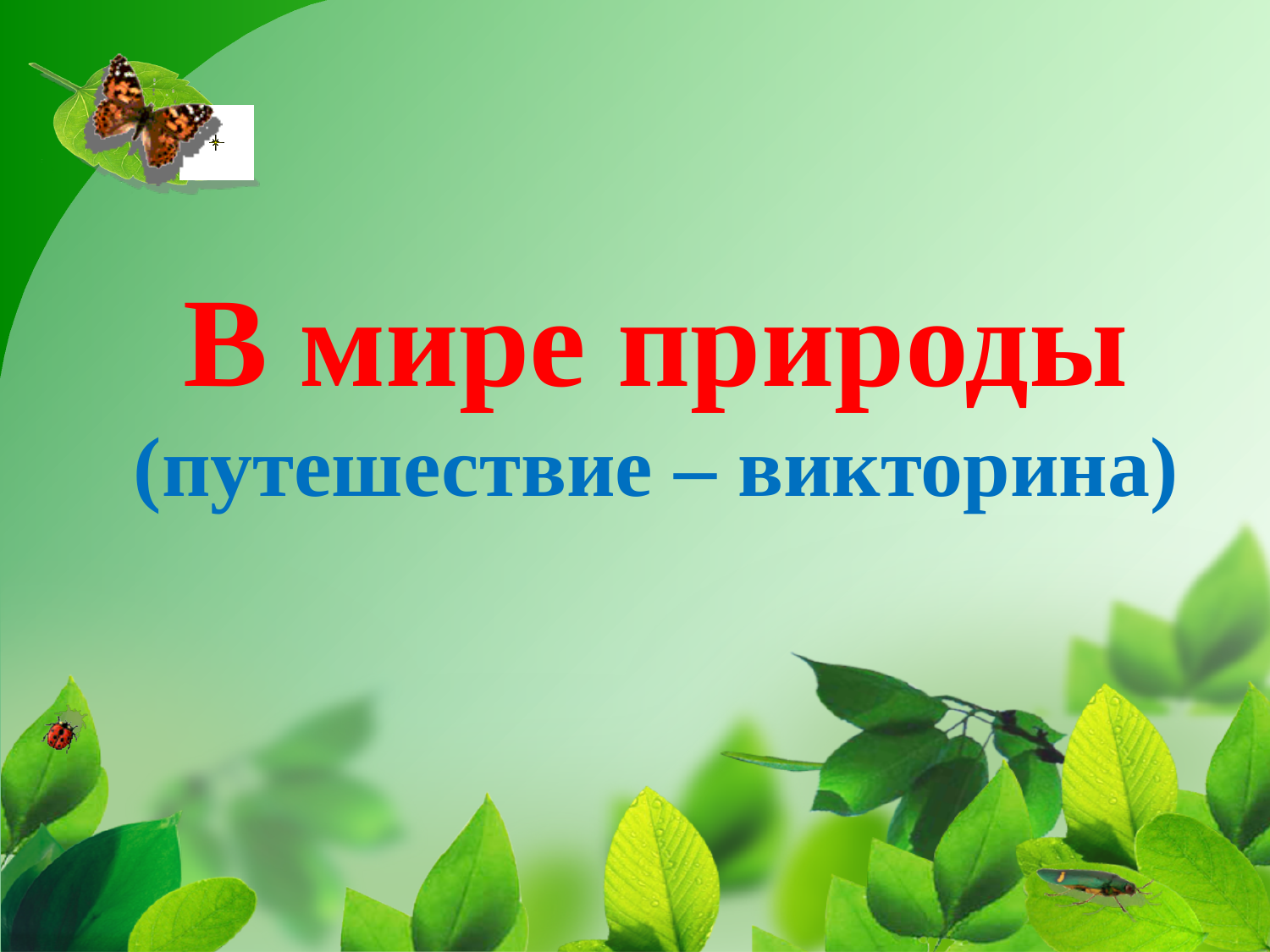

# В мире природы (путешествие – викторина)